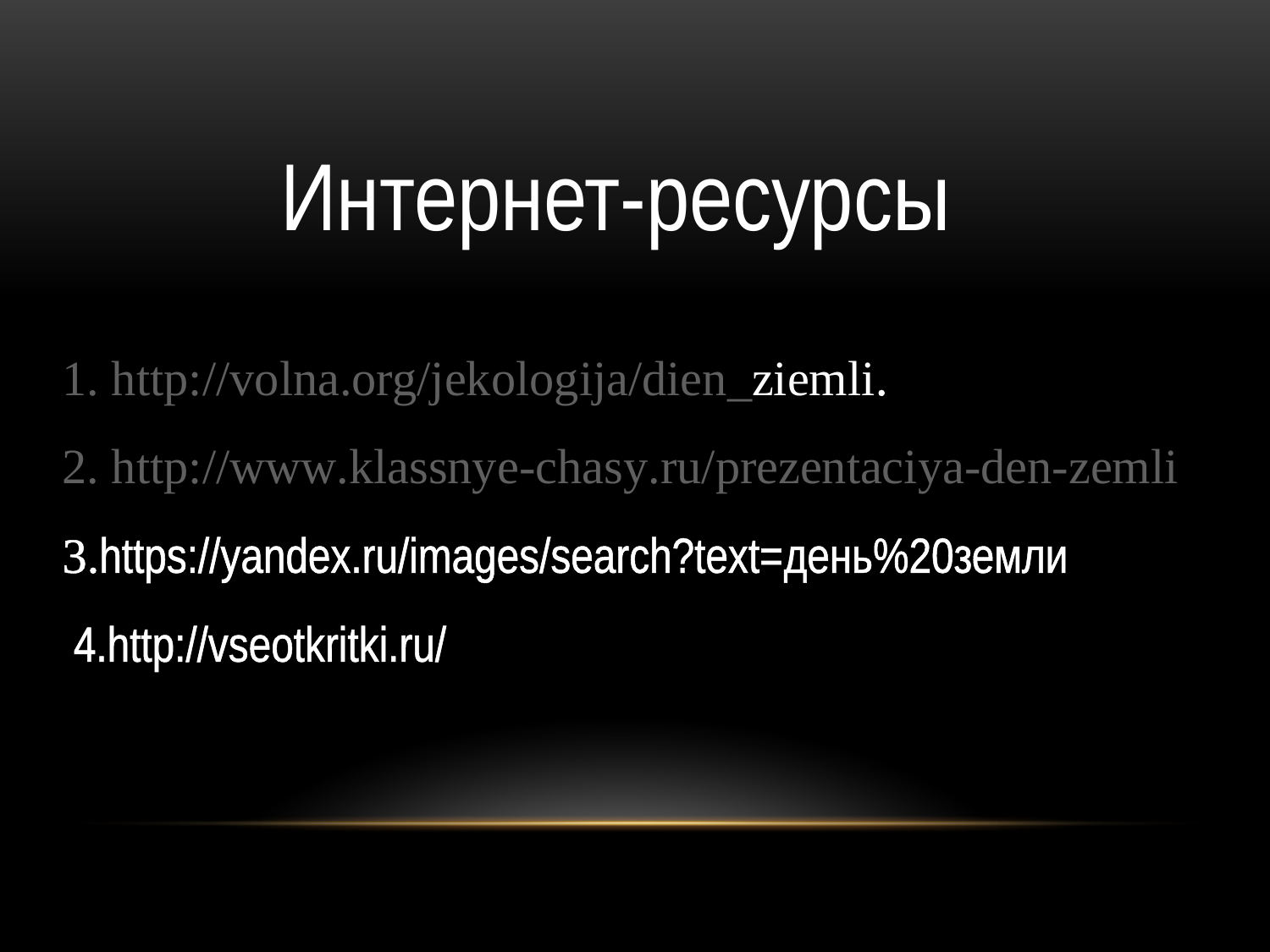

1. http://volna.org/jekologija/dien_ziemli.
2. http://www.klassnye-chasy.ru/prezentaciya-den-zemli
3.https://yandex.ru/images/search?text=день%20земли
 4.http://vseotkritki.ru/

Интернет-ресурсы